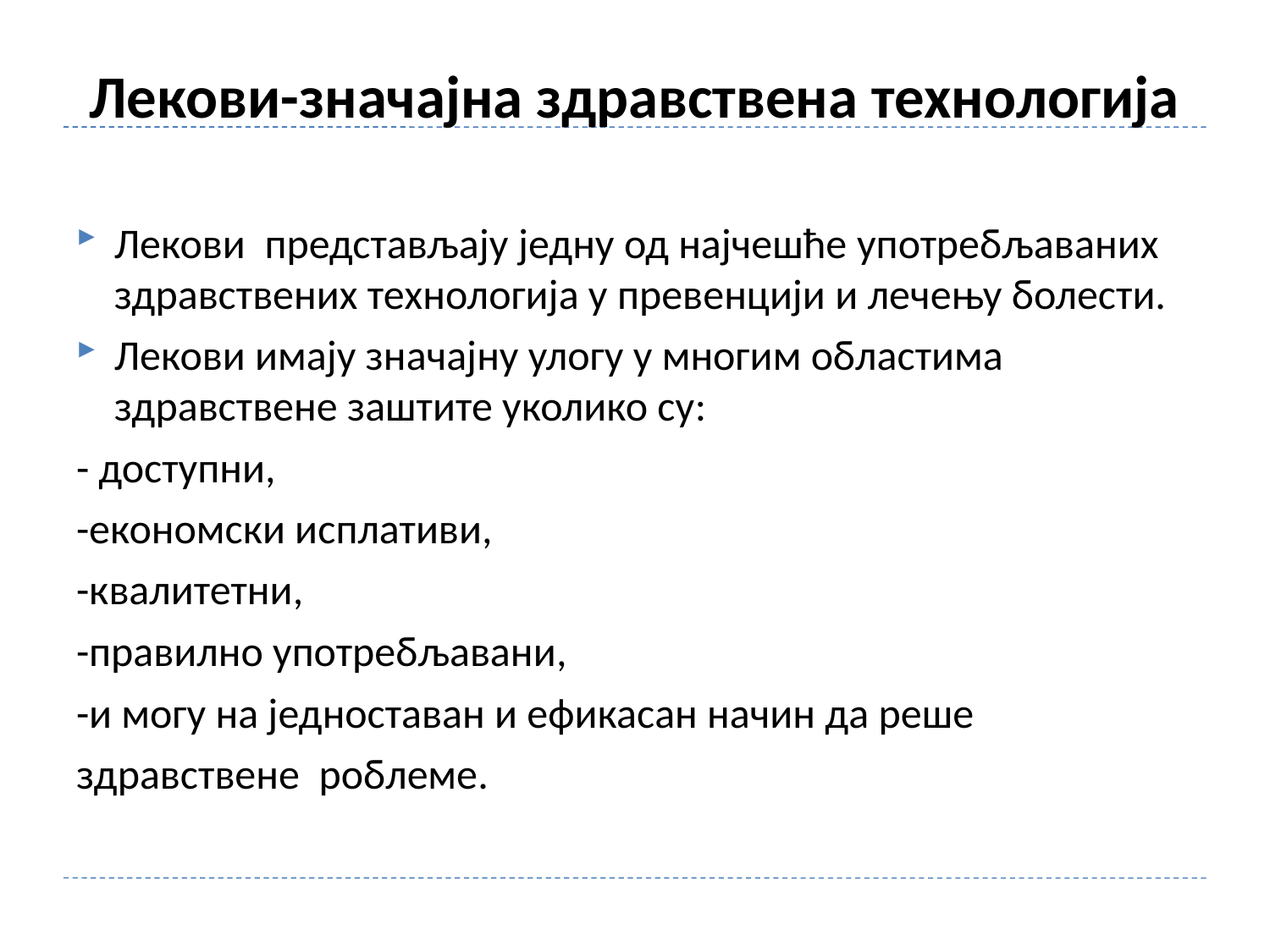

# Лекови-значајна здравствена технологија

Лекови  представљају једну од најчешће употребљавaних здравствених технолoгија у превенцији и лечeњу болести.
Лекови имају значајну улогу у многим областима здравствене заштите уколико су:
- доступни,
-економски исплативи,
-квалитетни,
-правилно употребљавани,
-и могу на једноставан и ефикасан начин да реше
здравствене  роблеме.